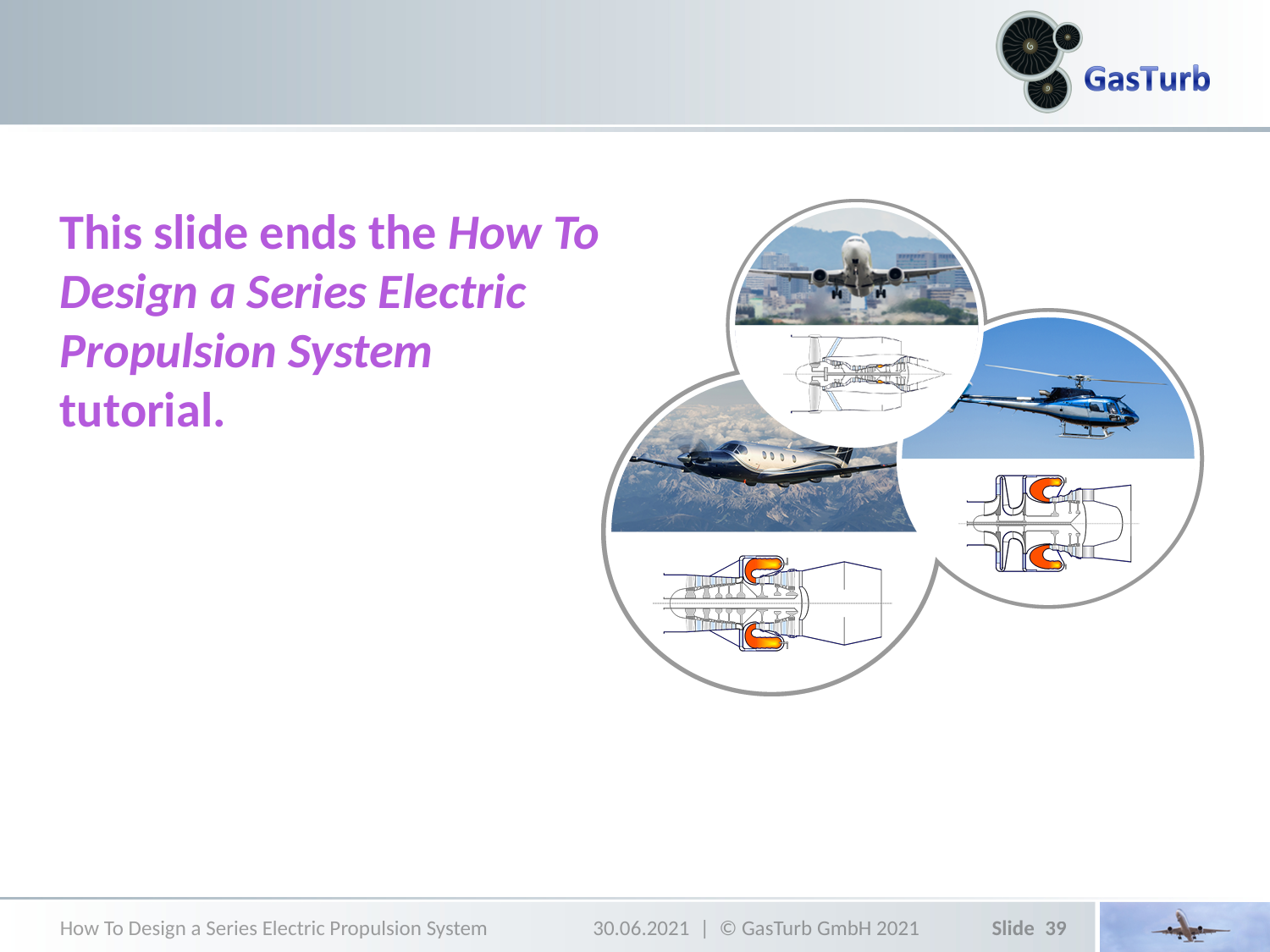

This slide ends the How To Design a Series Electric Propulsion System tutorial.
How To Design a Series Electric Propulsion System
30.06.2021
39